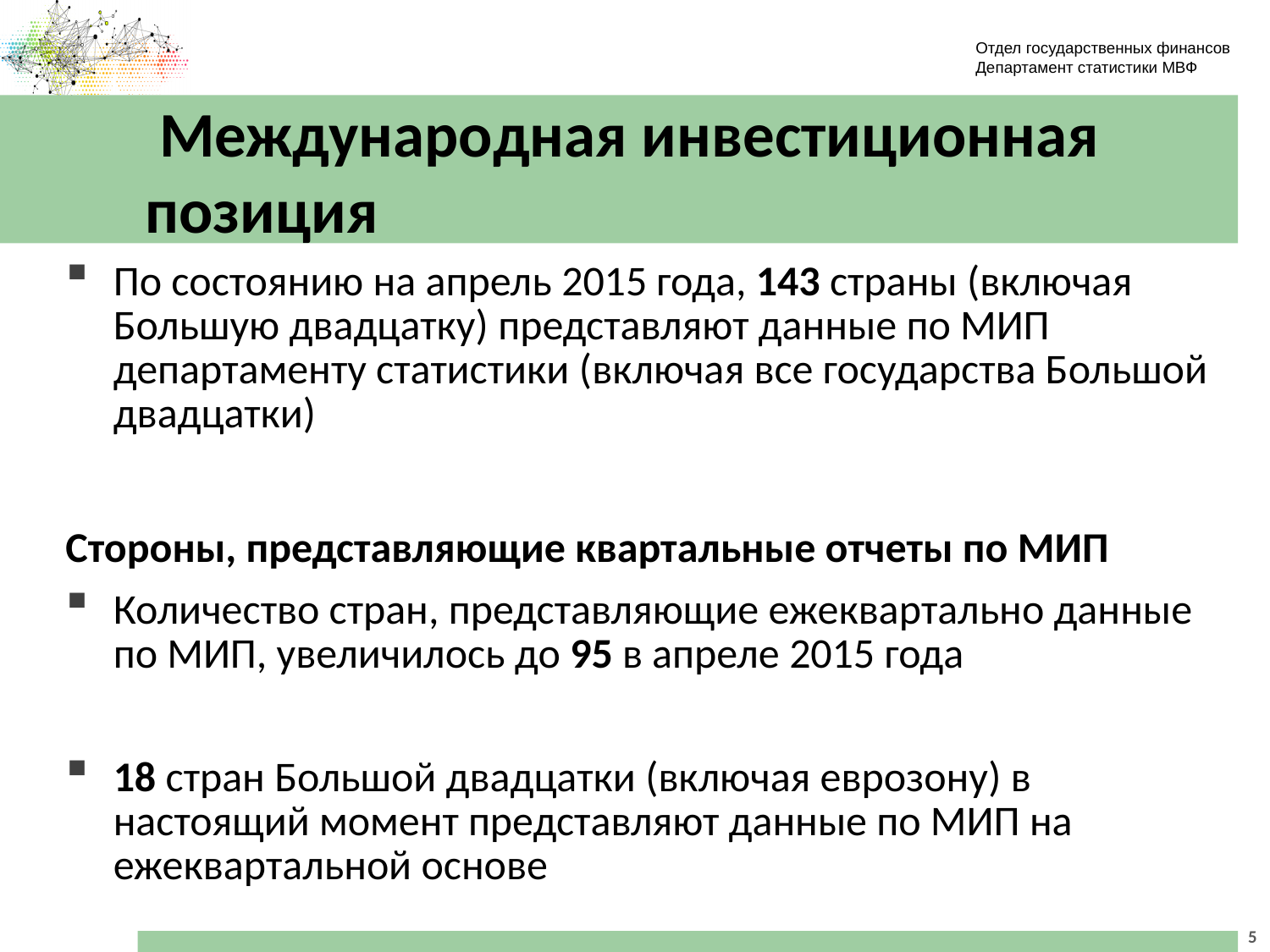

Отдел государственных финансов
Департамент статистики МВФ
# Международная инвестиционная позиция
По состоянию на апрель 2015 года, 143 страны (включая Большую двадцатку) представляют данные по МИП департаменту статистики (включая все государства Большой двадцатки)

Стороны, представляющие квартальные отчеты по МИП
Количество стран, представляющие ежеквартально данные по МИП, увеличилось до 95 в апреле 2015 года

18 стран Большой двадцатки (включая еврозону) в настоящий момент представляют данные по МИП на ежеквартальной основе

5